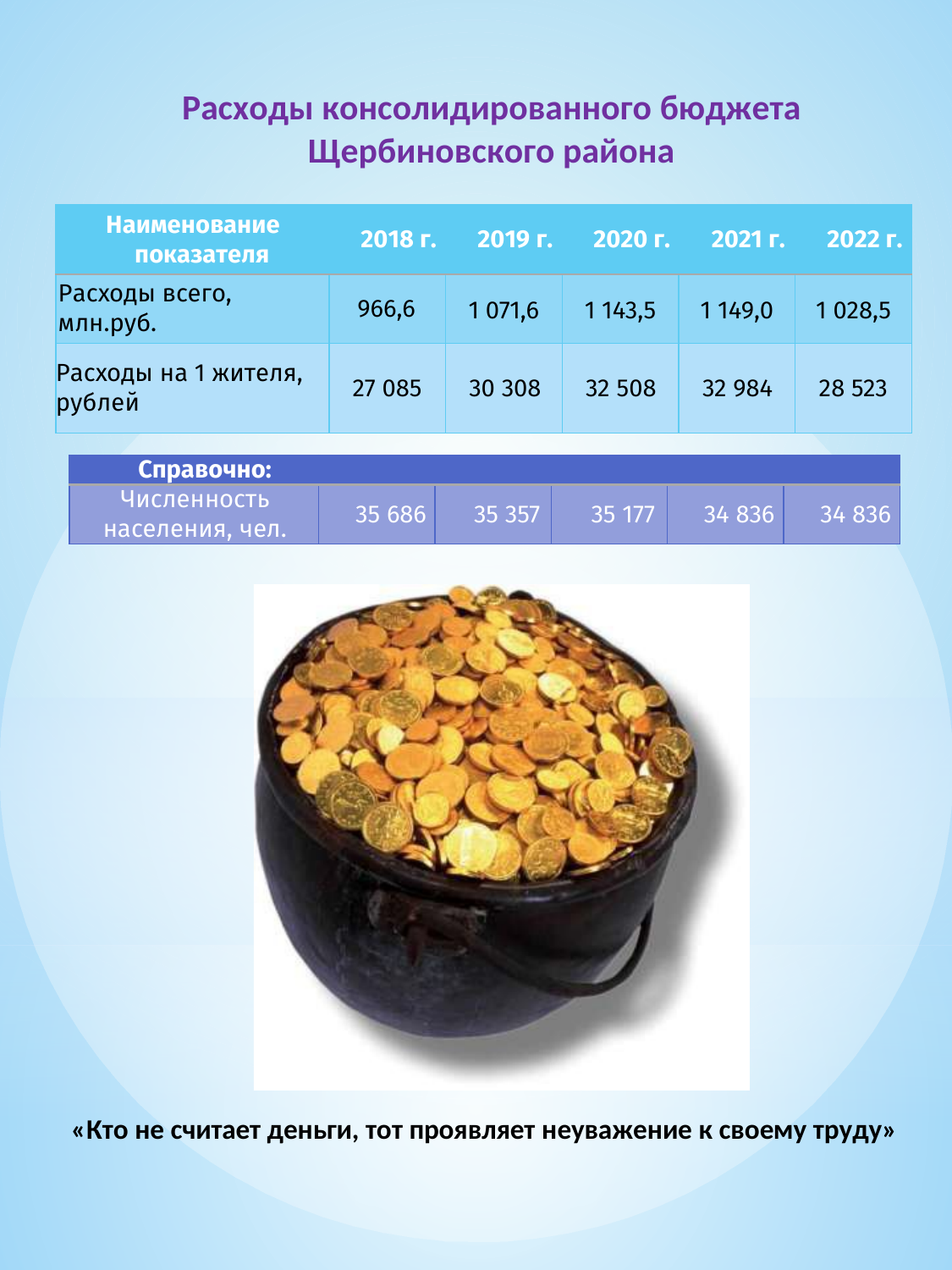

Расходы консолидированного бюджета Щербиновского района
| Наименование показателя | 2018 г. | 2019 г. | 2020 г. | 2021 г. | 2022 г. |
| --- | --- | --- | --- | --- | --- |
| Расходы всего, млн.руб. | 966,6 | 1 071,6 | 1 143,5 | 1 149,0 | 1 028,5 |
| Расходы на 1 жителя, рублей | 27 085 | 30 308 | 32 508 | 32 984 | 28 523 |
| Справочно: |  |  |  |  |  |
| --- | --- | --- | --- | --- | --- |
| Численность населения, чел. | 35 686 | 35 357 | 35 177 | 34 836 | 34 836 |

«Кто не считает деньги, тот проявляет неуважение к своему труду»